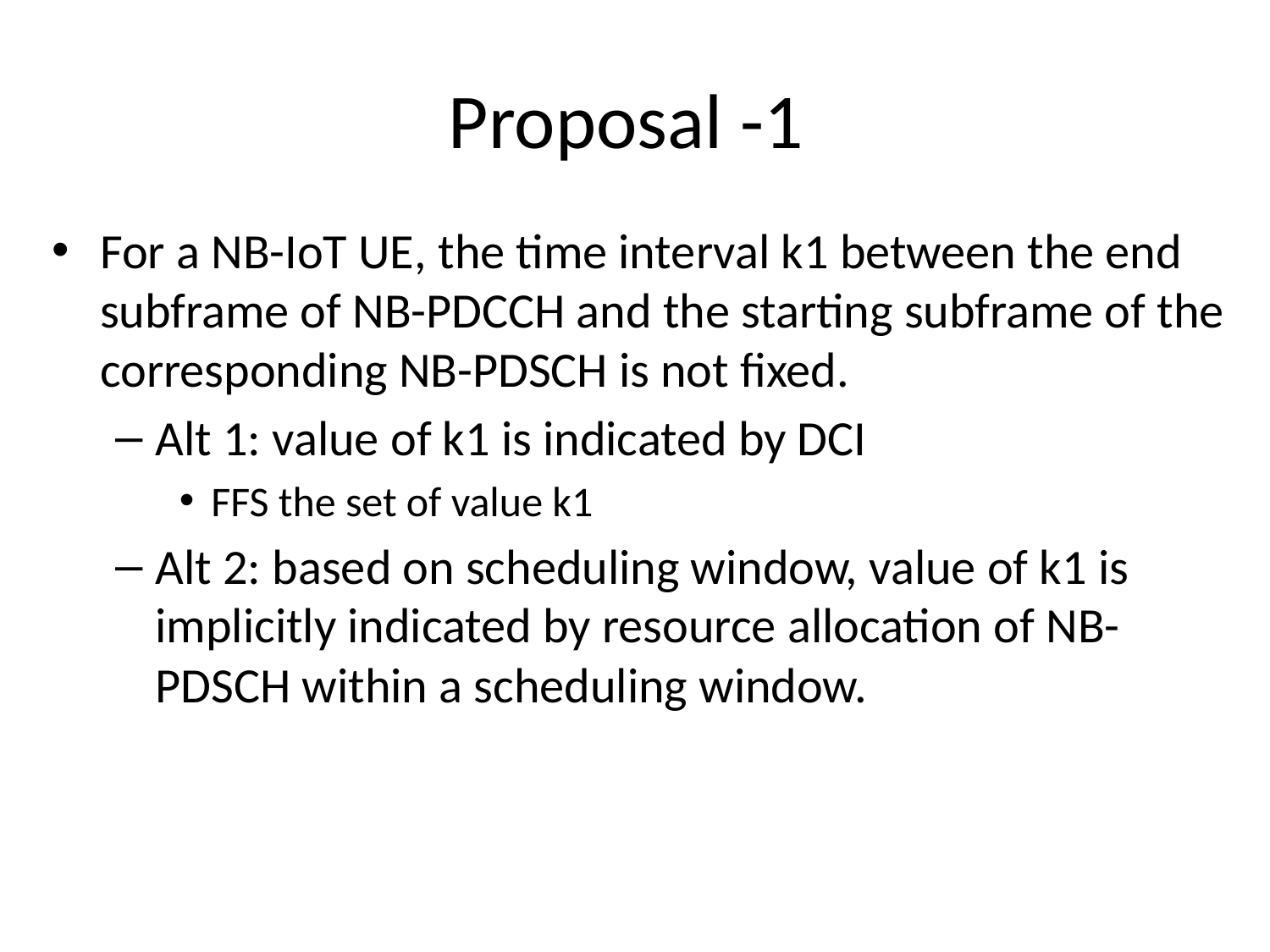

# Proposal -1
For a NB-IoT UE, the time interval k1 between the end subframe of NB-PDCCH and the starting subframe of the corresponding NB-PDSCH is not fixed.
Alt 1: value of k1 is indicated by DCI
FFS the set of value k1
Alt 2: based on scheduling window, value of k1 is implicitly indicated by resource allocation of NB-PDSCH within a scheduling window.